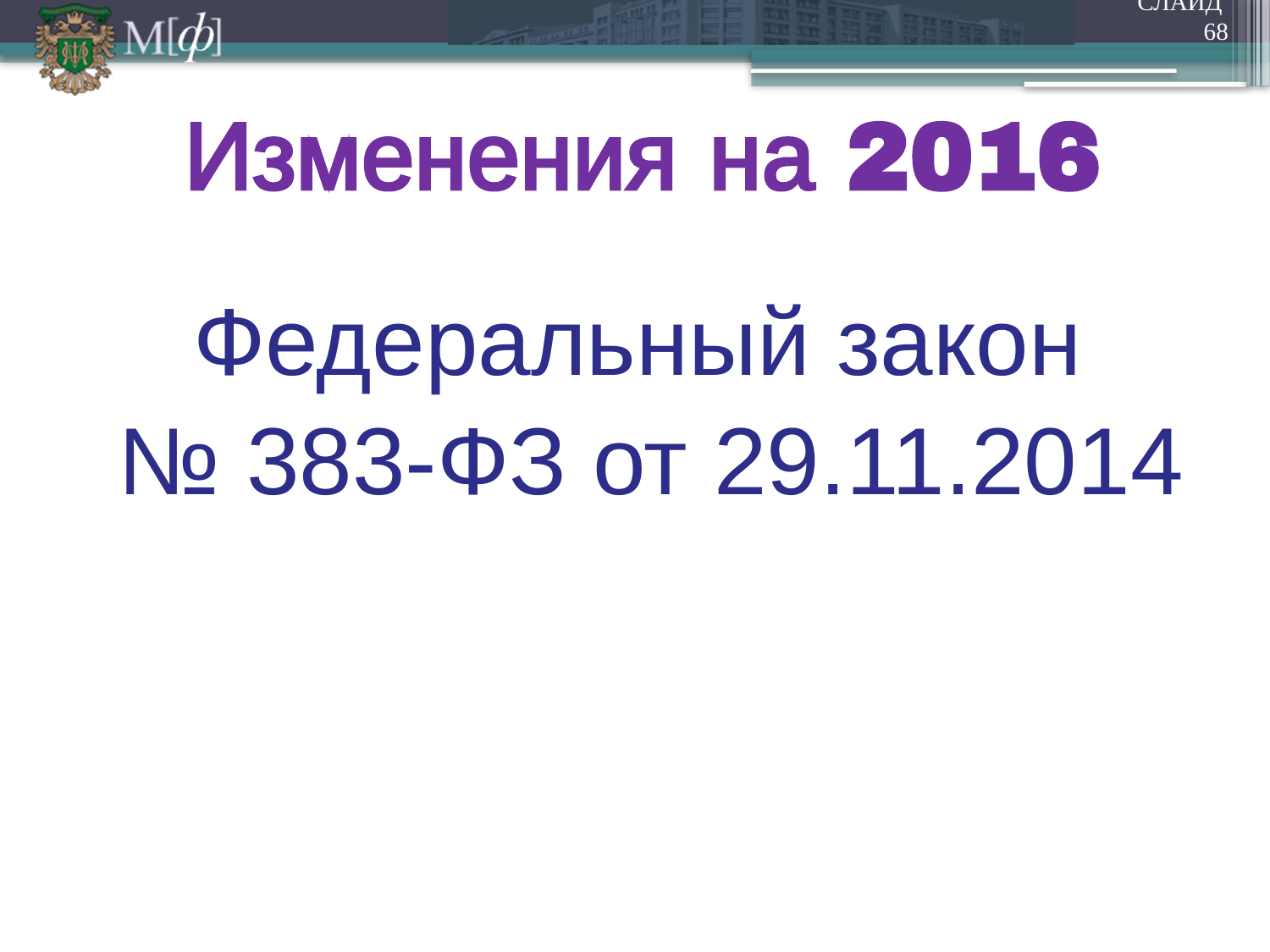

СЛАЙД 68
# Изменения на 2016

Федеральный закон
 № 383-ФЗ от 29.11.2014